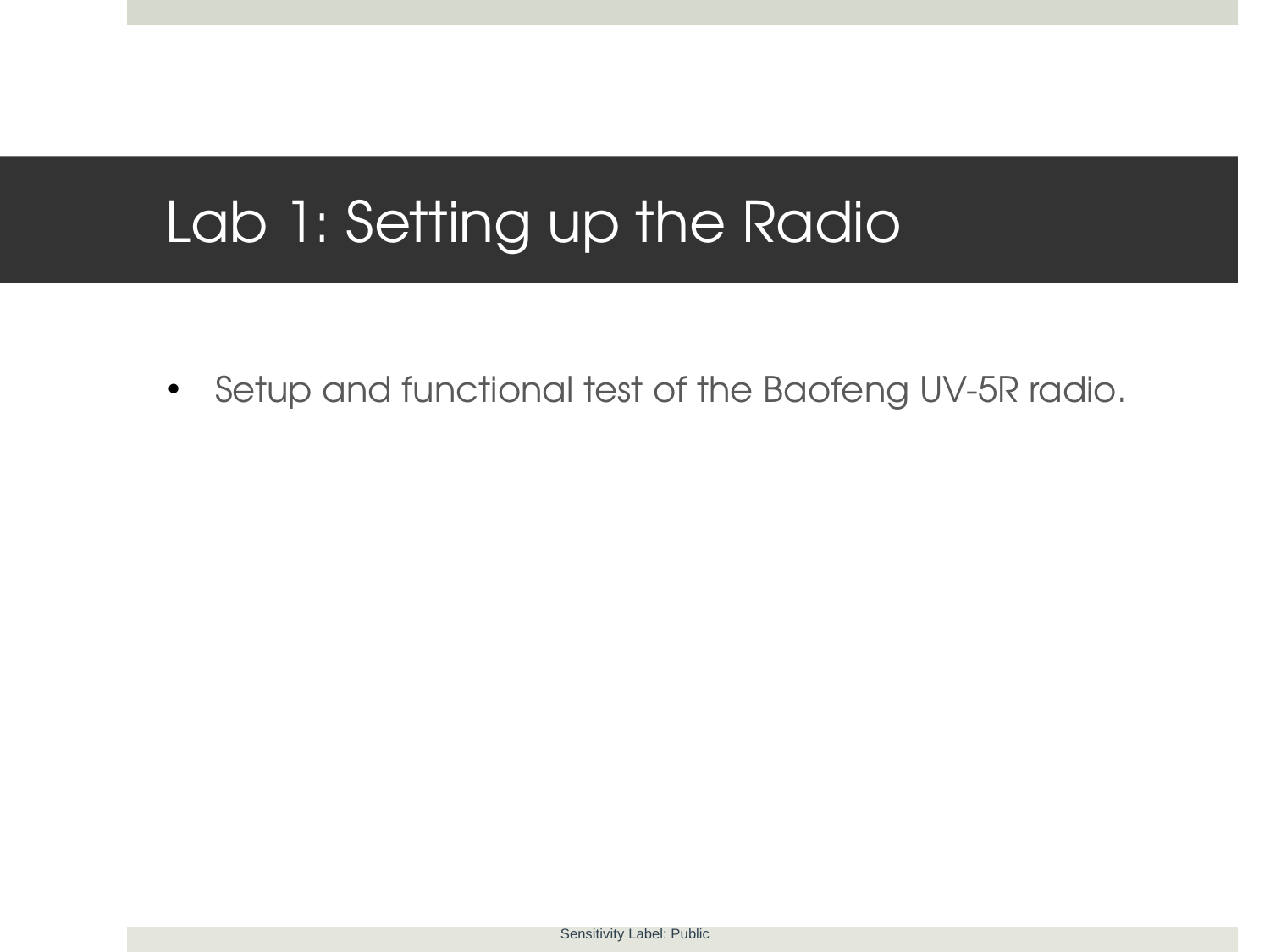

# Lab 1: Setting up the Radio
Setup and functional test of the Baofeng UV-5R radio.